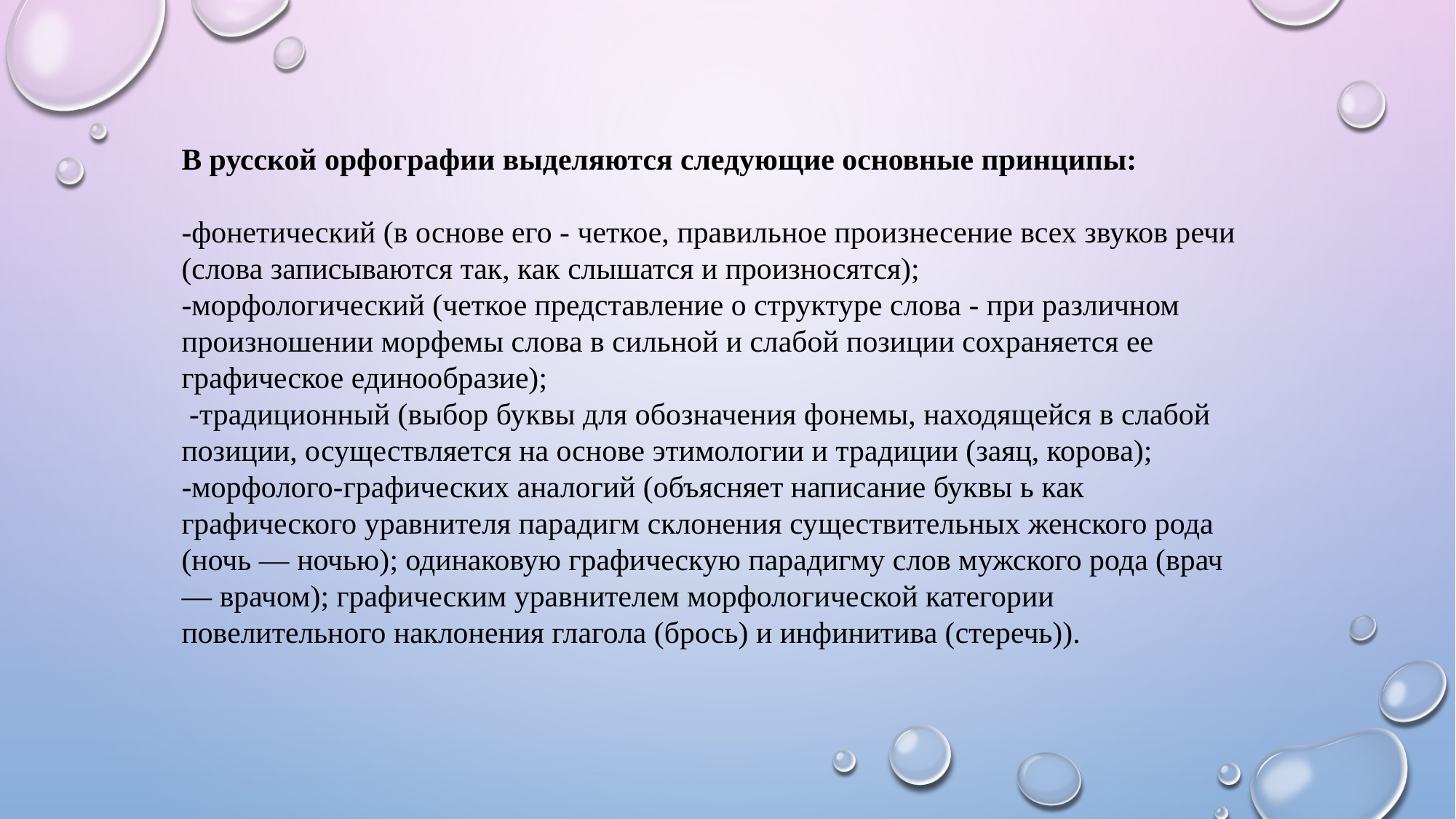

В русской орфографии выделяются следующие основные принципы:
-фонетический (в основе его - четкое, правильное произнесение всех звуков речи (слова записываются так, как слышатся и произносятся);
-морфологический (четкое представление о структуре слова - при различном произношении морфемы слова в сильной и слабой позиции сохраняется ее графическое единообразие);
 -традиционный (выбор буквы для обозначения фонемы, находящейся в слабой позиции, осуществляется на основе этимологии и традиции (заяц, корова);
-морфолого-графических аналогий (объясняет написание буквы ь как графического уравнителя парадигм склонения существительных женского рода (ночь — ночью); одинаковую графическую парадигму слов мужского рода (врач — врачом); графическим уравнителем морфологической категории повелительного наклонения глагола (брось) и инфинитива (стеречь)).